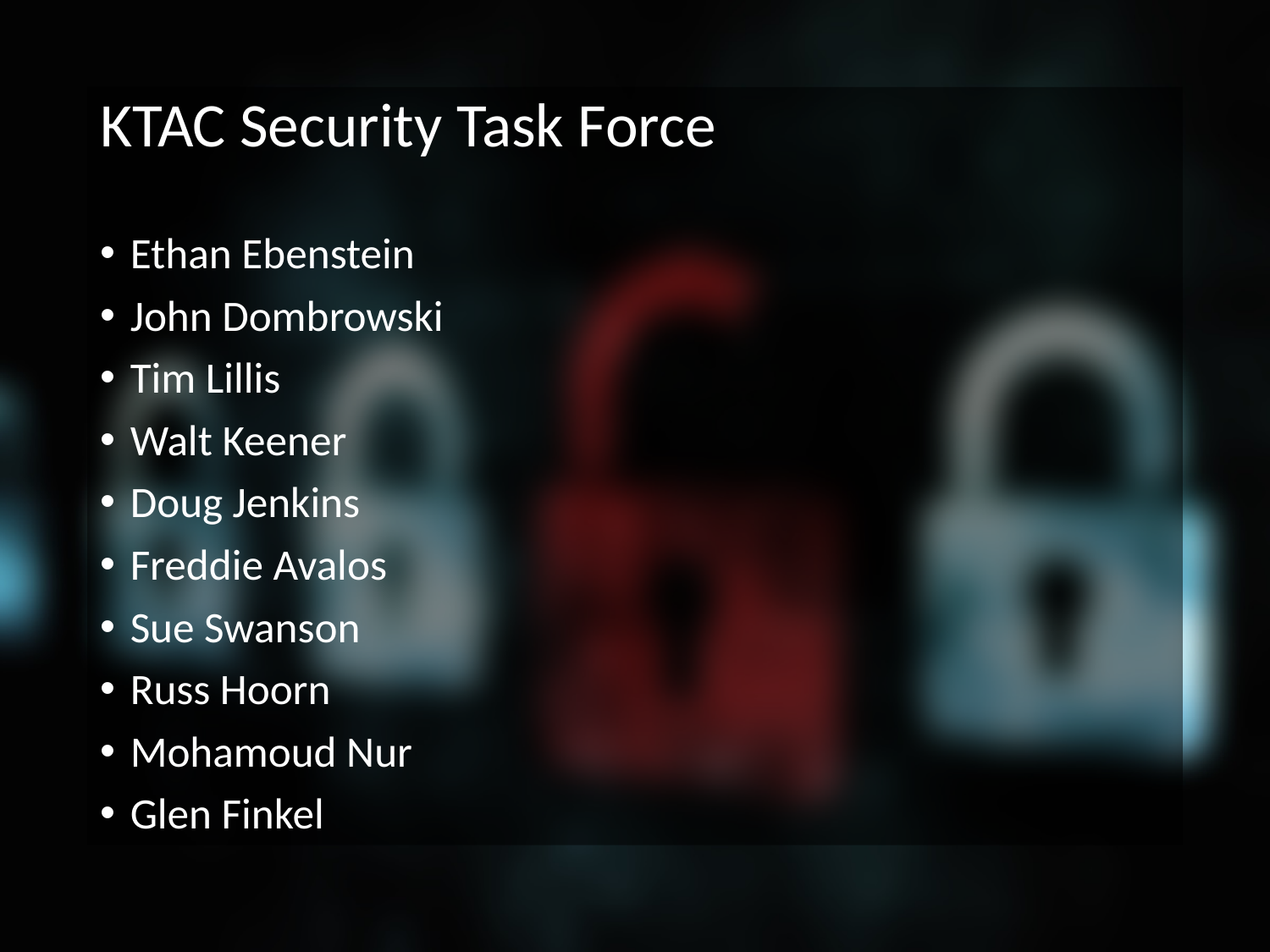

KTAC Security Task Force

Ethan Ebenstein
John Dombrowski
Tim Lillis
Walt Keener
Doug Jenkins
Freddie Avalos
Sue Swanson
Russ Hoorn
Mohamoud Nur
Glen Finkel